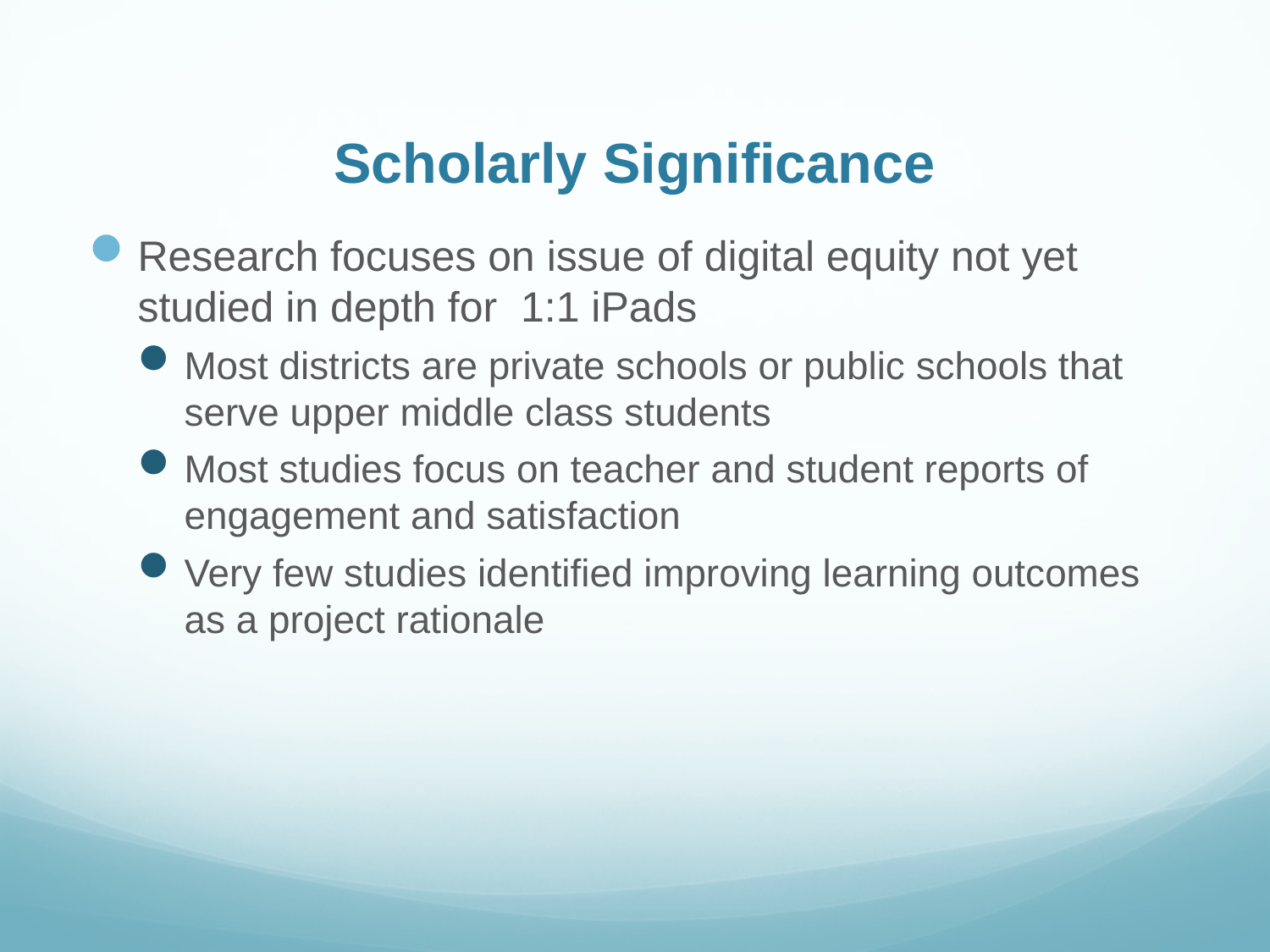

# Scholarly Significance
Research focuses on issue of digital equity not yet studied in depth for  1:1 iPads
Most districts are private schools or public schools that serve upper middle class students
Most studies focus on teacher and student reports of engagement and satisfaction
Very few studies identified improving learning outcomes as a project rationale